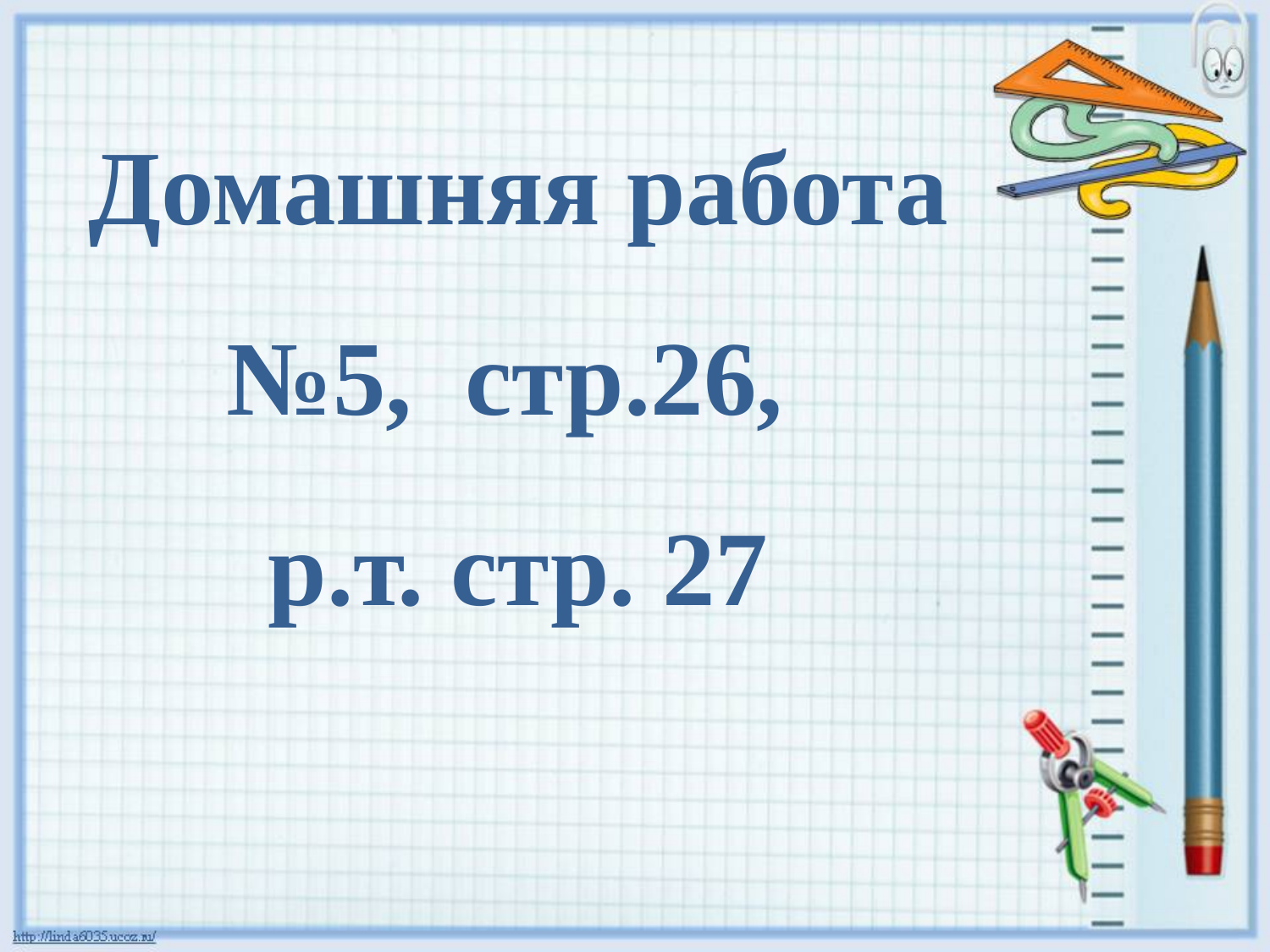

Домашняя работа
№5,  стр.26,
р.т. стр. 27